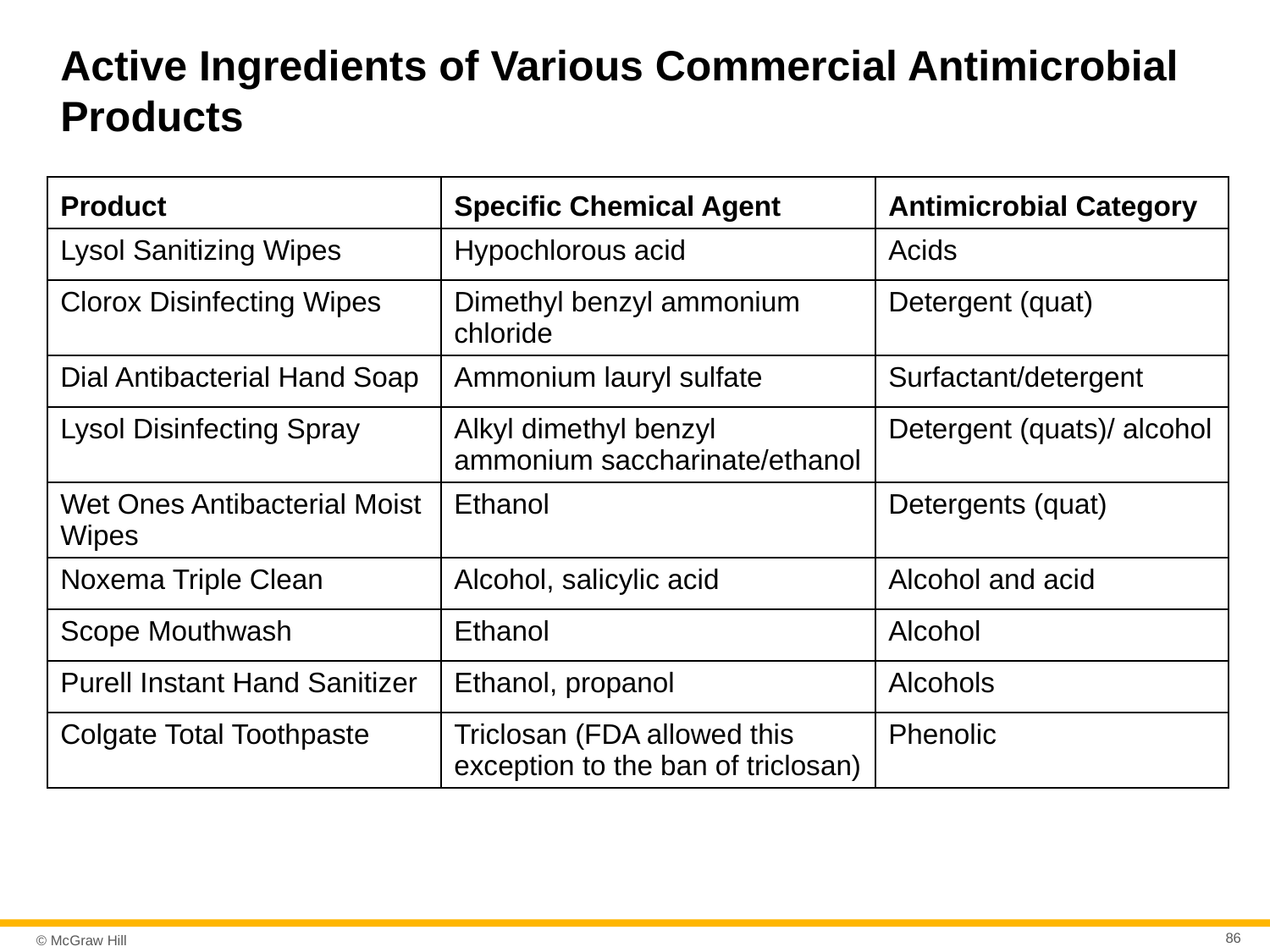

# Active Ingredients of Various Commercial Antimicrobial Products
| Product | Specific Chemical Agent | Antimicrobial Category |
| --- | --- | --- |
| Lysol Sanitizing Wipes | Hypochlorous acid | Acids |
| Clorox Disinfecting Wipes | Dimethyl benzyl ammonium chloride | Detergent (quat) |
| Dial Antibacterial Hand Soap | Ammonium lauryl sulfate | Surfactant/detergent |
| Lysol Disinfecting Spray | Alkyl dimethyl benzyl ammonium saccharinate/ethanol | Detergent (quats)/ alcohol |
| Wet Ones Antibacterial Moist Wipes | Ethanol | Detergents (quat) |
| Noxema Triple Clean | Alcohol, salicylic acid | Alcohol and acid |
| Scope Mouthwash | Ethanol | Alcohol |
| Purell Instant Hand Sanitizer | Ethanol, propanol | Alcohols |
| Colgate Total Toothpaste | Triclosan (FDA allowed this exception to the ban of triclosan) | Phenolic |